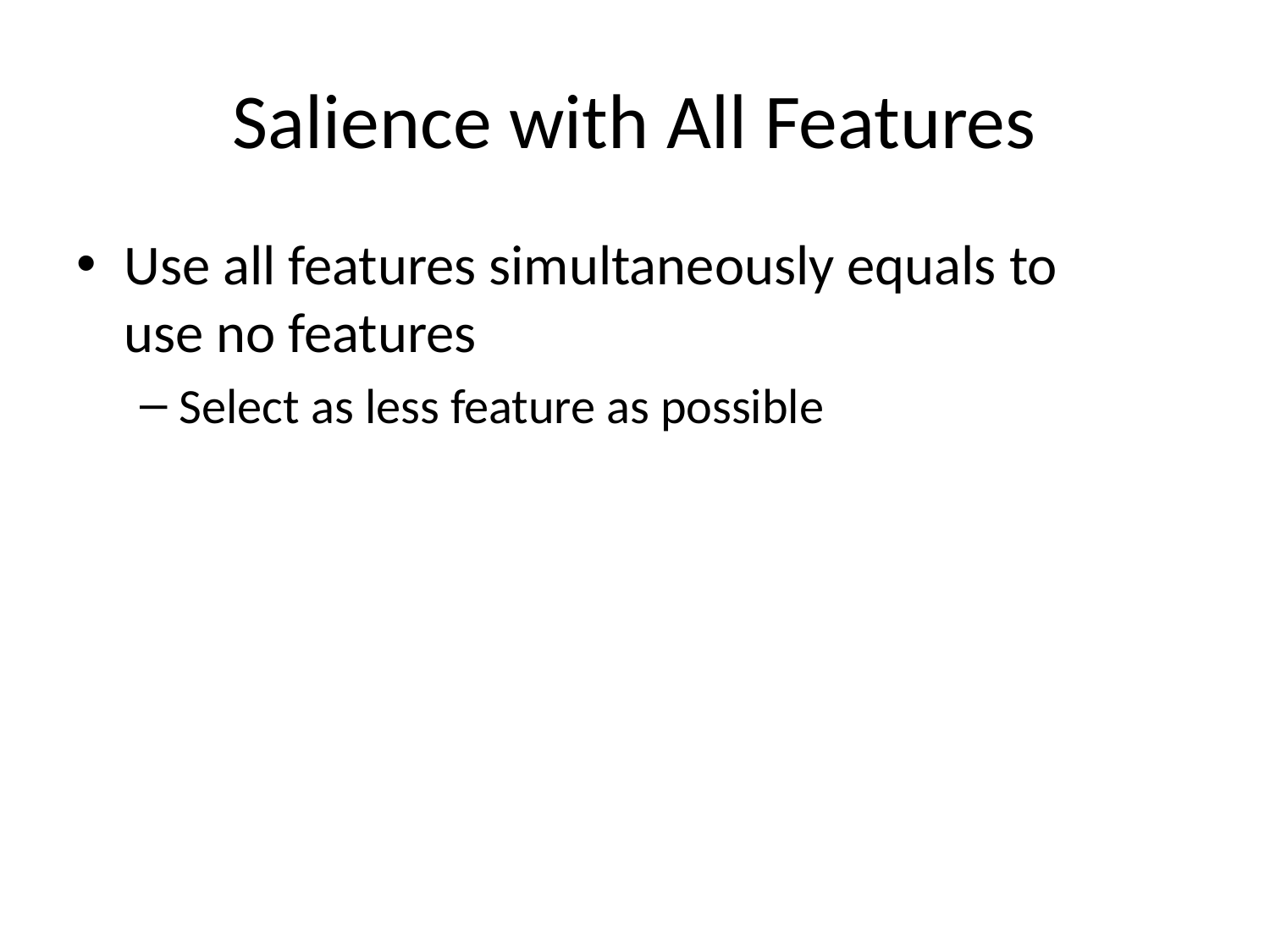

# Salience with All Features
Use all features simultaneously equals to     use no features
Select as less feature as possible